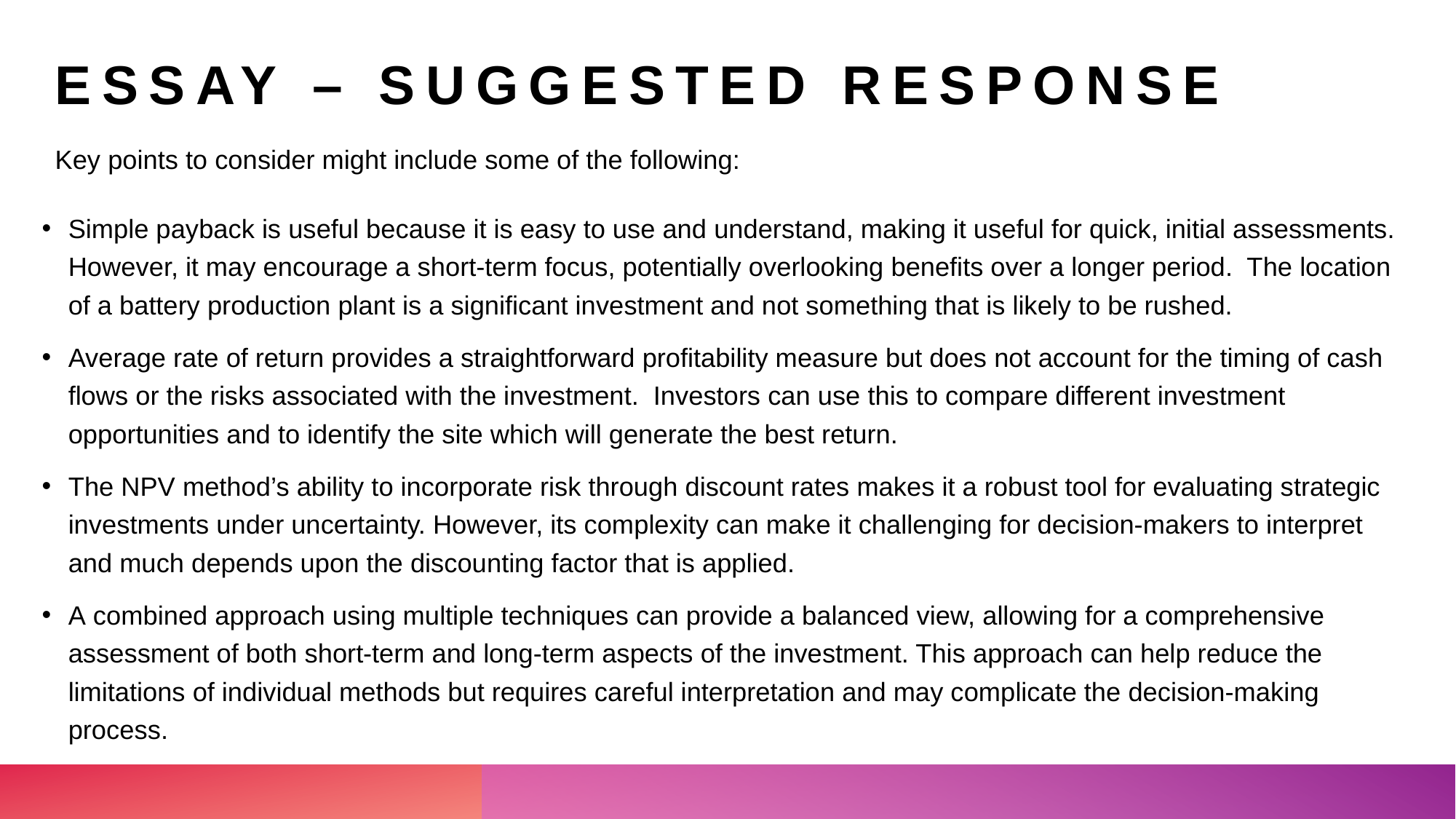

# Essay – suggested response
Key points to consider might include some of the following:

Simple payback is useful because it is easy to use and understand, making it useful for quick, initial assessments. However, it may encourage a short-term focus, potentially overlooking benefits over a longer period.  The location of a battery production plant is a significant investment and not something that is likely to be rushed.
Average rate of return provides a straightforward profitability measure but does not account for the timing of cash flows or the risks associated with the investment.  Investors can use this to compare different investment opportunities and to identify the site which will generate the best return.
The NPV method’s ability to incorporate risk through discount rates makes it a robust tool for evaluating strategic investments under uncertainty. However, its complexity can make it challenging for decision-makers to interpret and much depends upon the discounting factor that is applied.
A combined approach using multiple techniques can provide a balanced view, allowing for a comprehensive assessment of both short-term and long-term aspects of the investment. This approach can help reduce the limitations of individual methods but requires careful interpretation and may complicate the decision-making process.